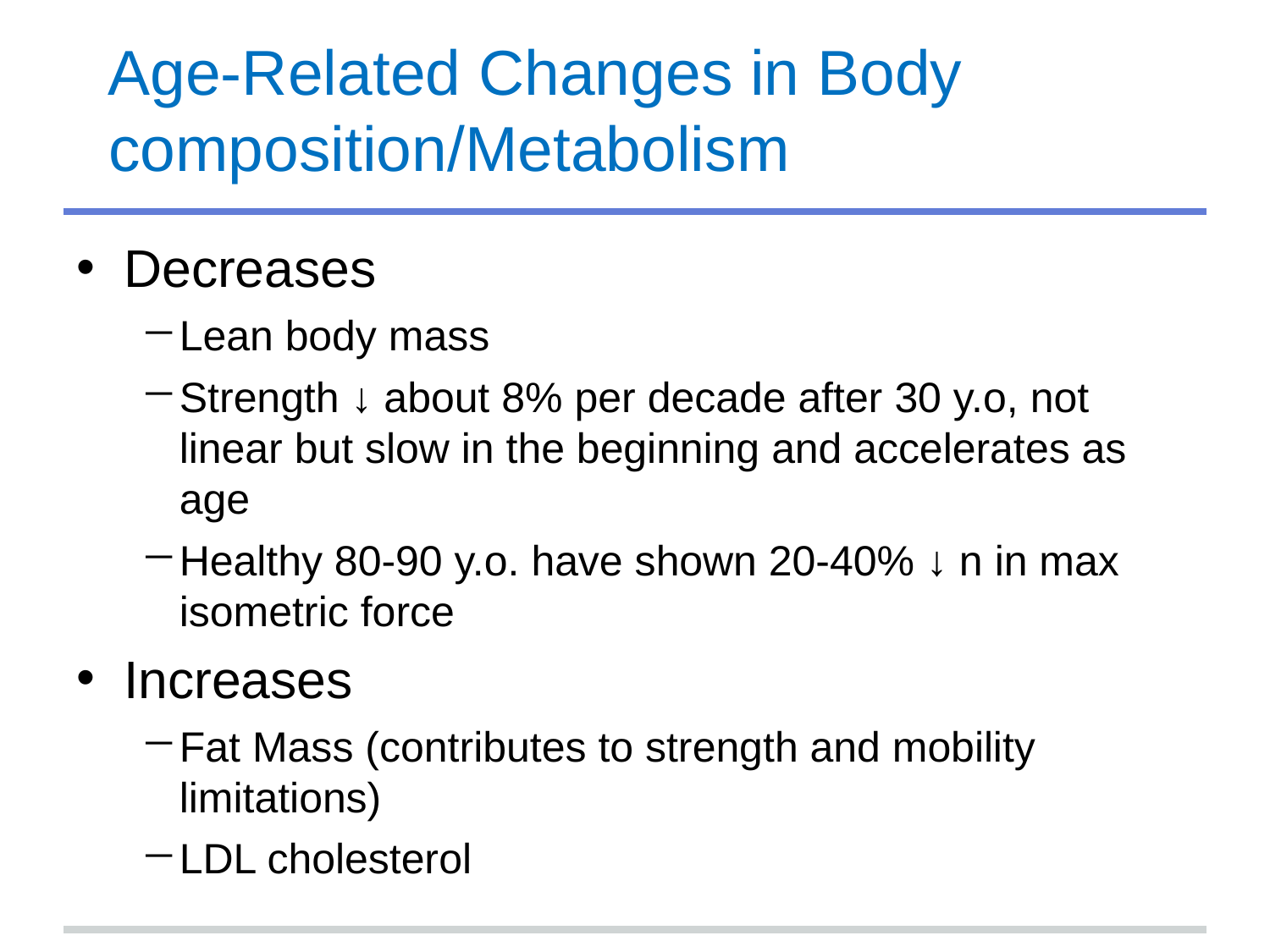

# Age-Related Changes in Body composition/Metabolism
Decreases
Lean body mass
Strength ↓ about 8% per decade after 30 y.o, not linear but slow in the beginning and accelerates as age
Healthy 80-90 y.o. have shown 20-40% ↓ n in max isometric force
Increases
Fat Mass (contributes to strength and mobility limitations)
LDL cholesterol